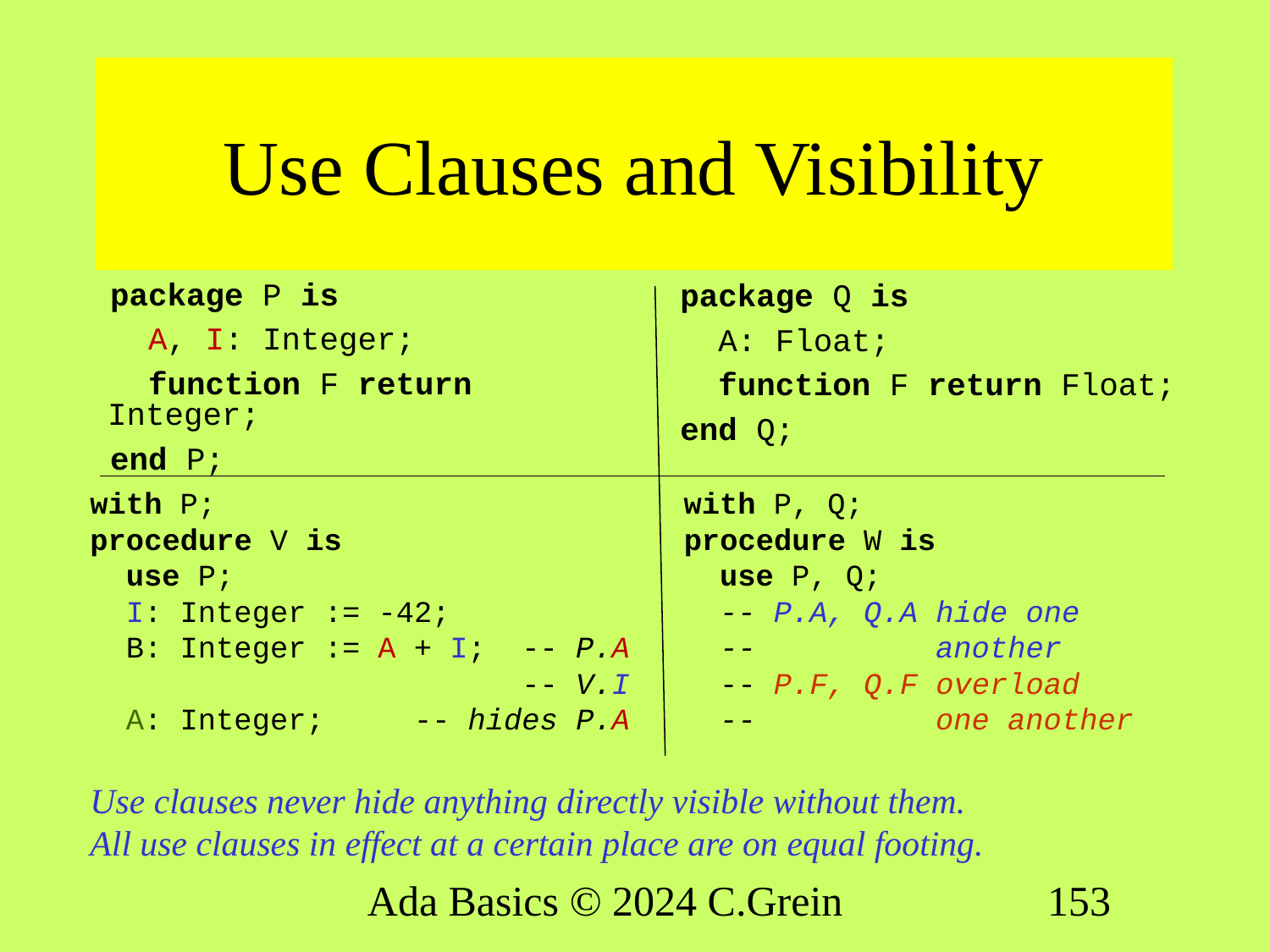

# Use Clauses and Visibility
package P is
  A, I: Integer;
  function F return Integer;
end P;
package Q is
  A: Float;
  function F return Float;
end Q;
with P;                          with P, Q;
procedure V is                   procedure W is
  use P;                           use P, Q;
  I: Integer := -42;               -- P.A, Q.A hide one
  B: Integer := A + I;  -- P.A     --          another
                        -- V.I     -- P.F, Q.F overload
  A: Integer;     -- hides P.A     --          one another

Use clauses never hide anything directly visible without them.
All use clauses in effect at a certain place are on equal footing.
Ada Basics © 2024 C.Grein
153